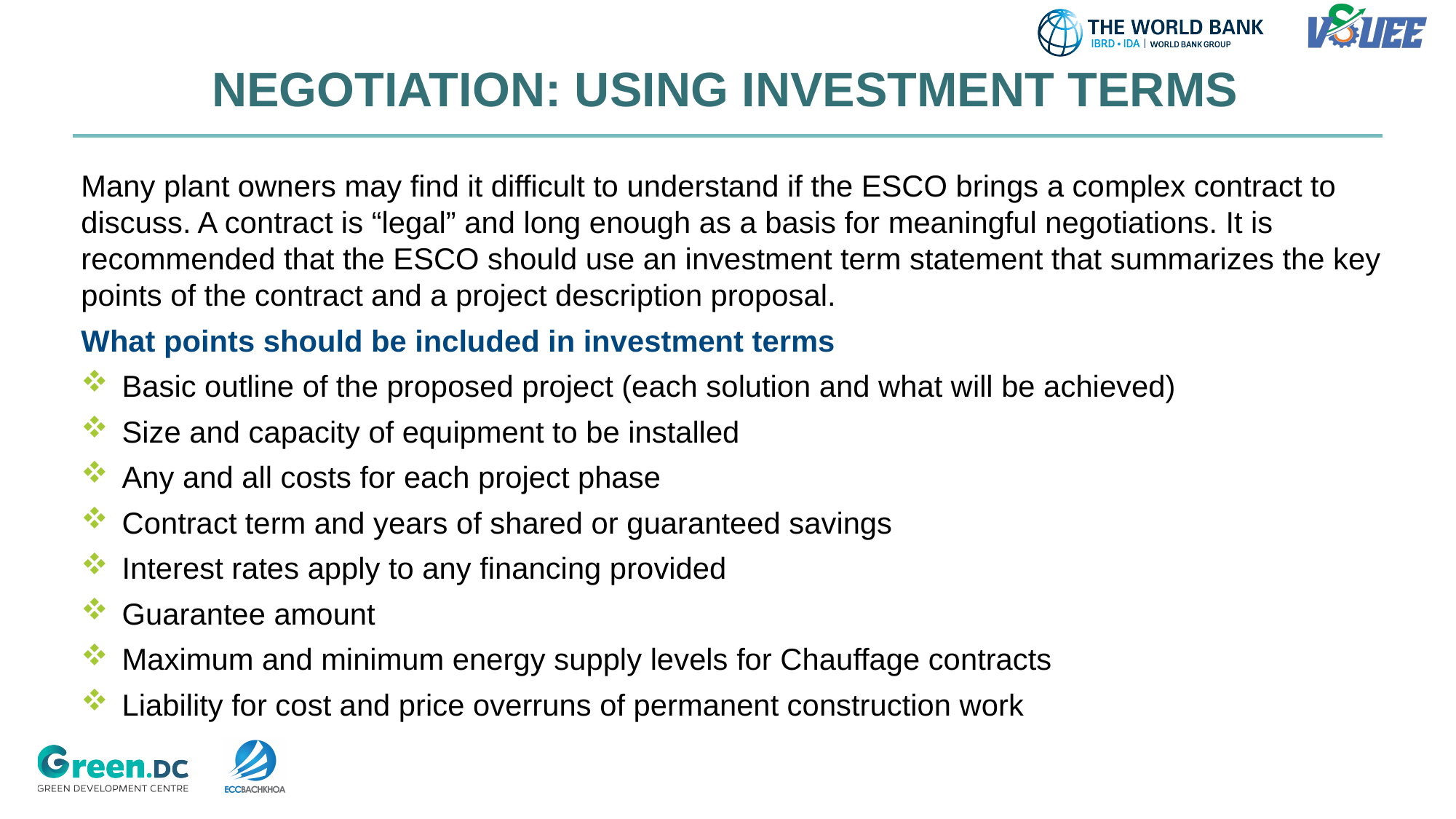

| NEGOTIATION: USING INVESTMENT TERMS |
| --- |
Many plant owners may find it difficult to understand if the ESCO brings a complex contract to discuss. A contract is “legal” and long enough as a basis for meaningful negotiations. It is recommended that the ESCO should use an investment term statement that summarizes the key points of the contract and a project description proposal.
What points should be included in investment terms
Basic outline of the proposed project (each solution and what will be achieved)
Size and capacity of equipment to be installed
Any and all costs for each project phase
Contract term and years of shared or guaranteed savings
Interest rates apply to any financing provided
Guarantee amount
Maximum and minimum energy supply levels for Chauffage contracts
Liability for cost and price overruns of permanent construction work